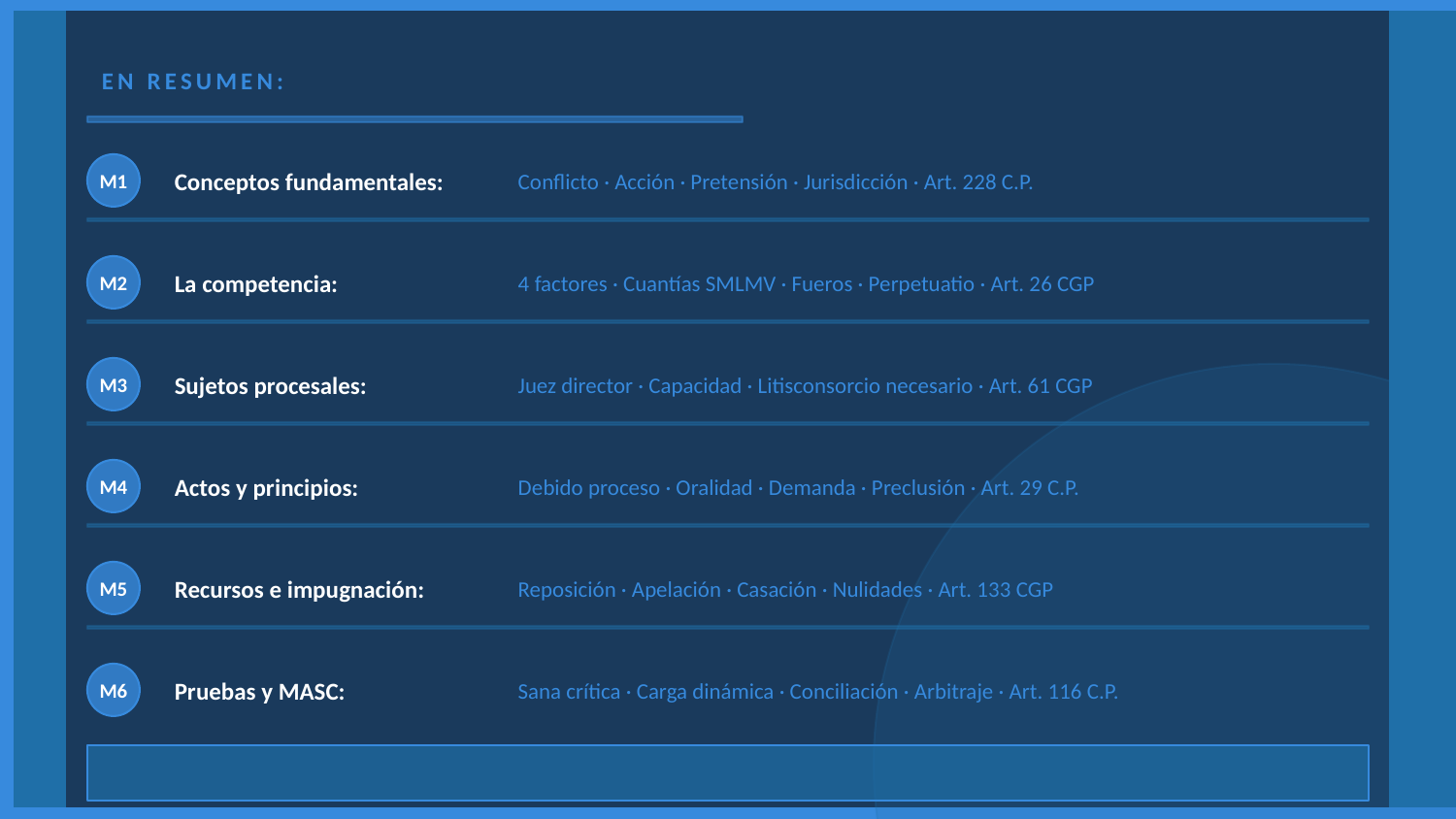

EN RESUMEN:

M1
Conceptos fundamentales:
Conflicto · Acción · Pretensión · Jurisdicción · Art. 228 C.P.

M2
La competencia:
4 factores · Cuantías SMLMV · Fueros · Perpetuatio · Art. 26 CGP

M3
Sujetos procesales:
Juez director · Capacidad · Litisconsorcio necesario · Art. 61 CGP

M4
Actos y principios:
Debido proceso · Oralidad · Demanda · Preclusión · Art. 29 C.P.

M5
Recursos e impugnación:
Reposición · Apelación · Casación · Nulidades · Art. 133 CGP

M6
Pruebas y MASC:
Sana crítica · Carga dinámica · Conciliación · Arbitraje · Art. 116 C.P.